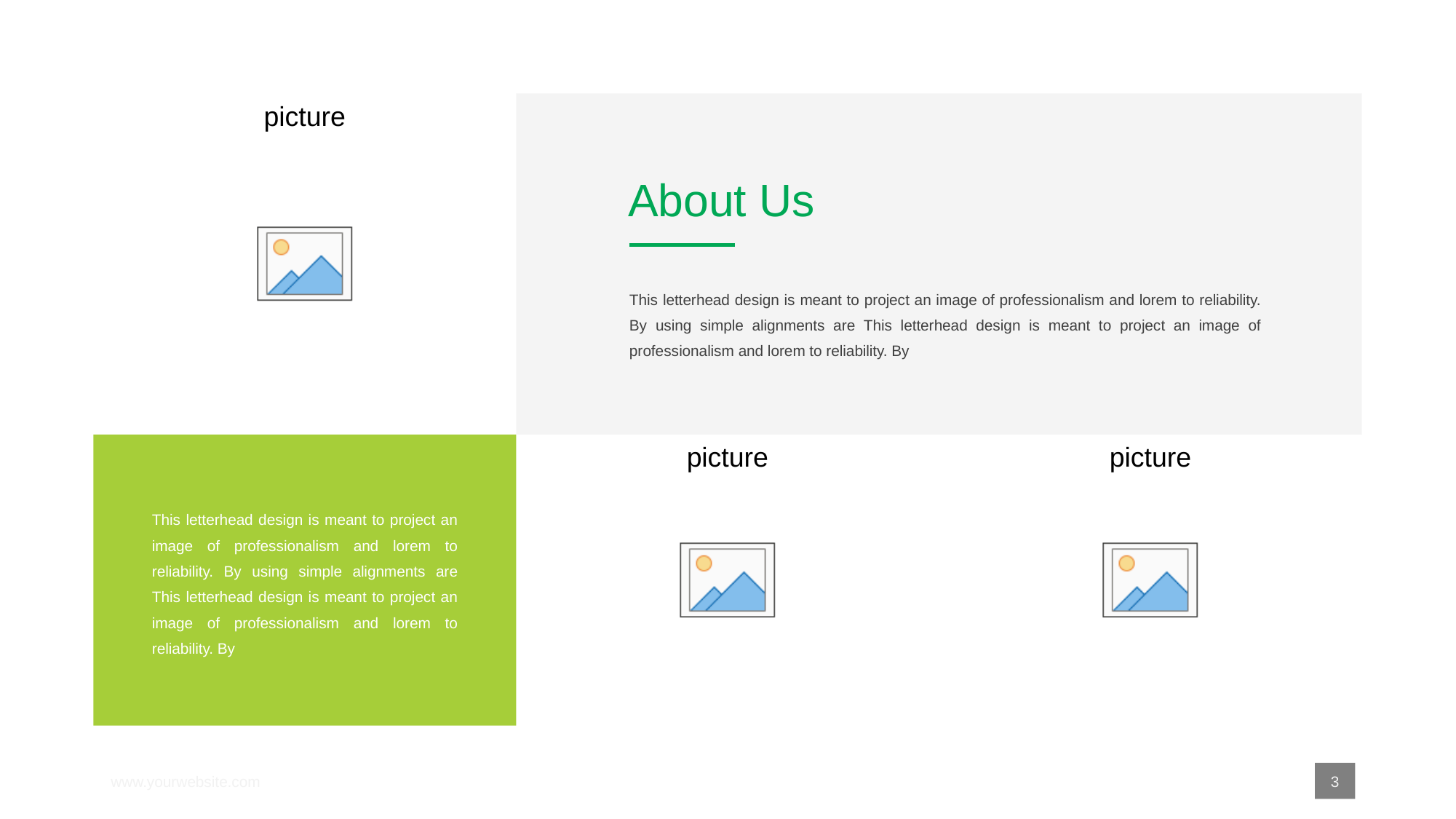

About Us
This letterhead design is meant to project an image of professionalism and lorem to reliability. By using simple alignments are This letterhead design is meant to project an image of professionalism and lorem to reliability. By

This letterhead design is meant to project an image of professionalism and lorem to reliability. By using simple alignments are This letterhead design is meant to project an image of professionalism and lorem to reliability. By
3
www.yourwebsite.com